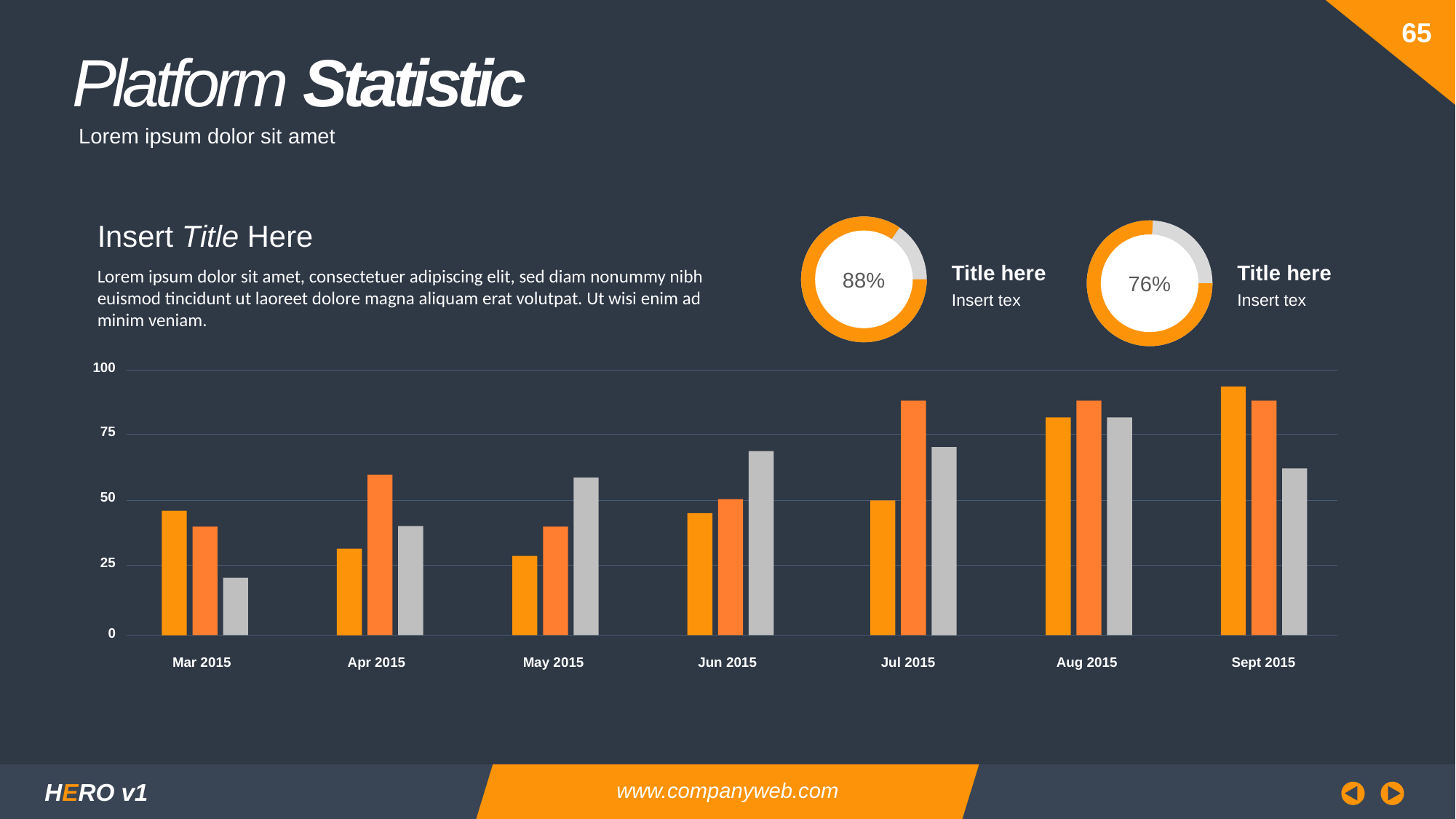

Platform Statistic
Lorem ipsum dolor sit amet
Insert Title Here

88%

76%
Title here
Insert tex
Title here
Insert tex
Lorem ipsum dolor sit amet, consectetuer adipiscing elit, sed diam nonummy nibh euismod tincidunt ut laoreet dolore magna aliquam erat volutpat. Ut wisi enim ad minim veniam.
100
75
50
25
0
Jul 2015
Aug 2015
Sept 2015
Mar 2015
Apr 2015
May 2015
Jun 2015